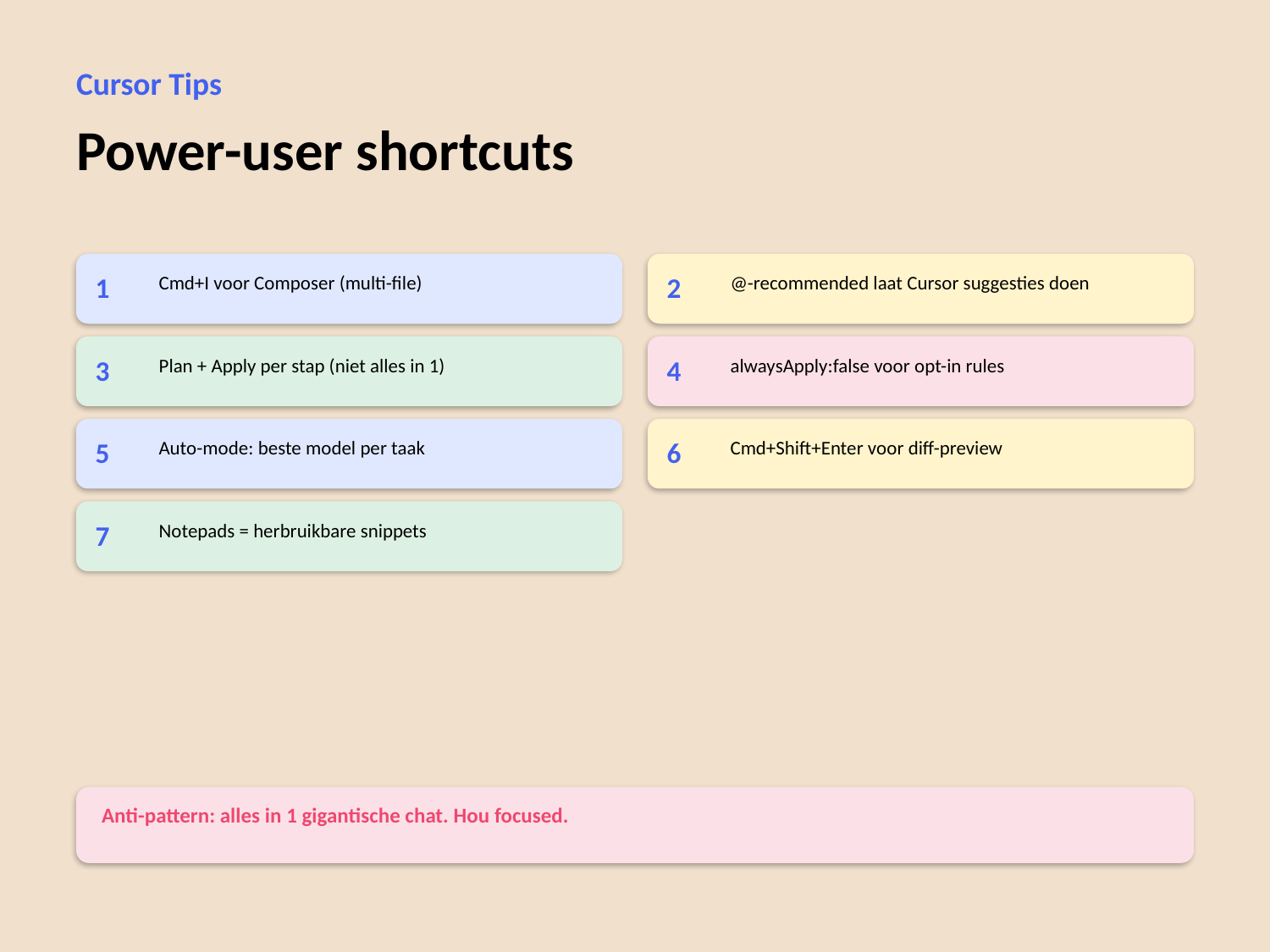

Cursor Tips
Power-user shortcuts

1
Cmd+I voor Composer (multi-file)
2
@-recommended laat Cursor suggesties doen

3
Plan + Apply per stap (niet alles in 1)
4
alwaysApply:false voor opt-in rules

5
Auto-mode: beste model per taak
6
Cmd+Shift+Enter voor diff-preview

7
Notepads = herbruikbare snippets

Anti-pattern: alles in 1 gigantische chat. Hou focused.